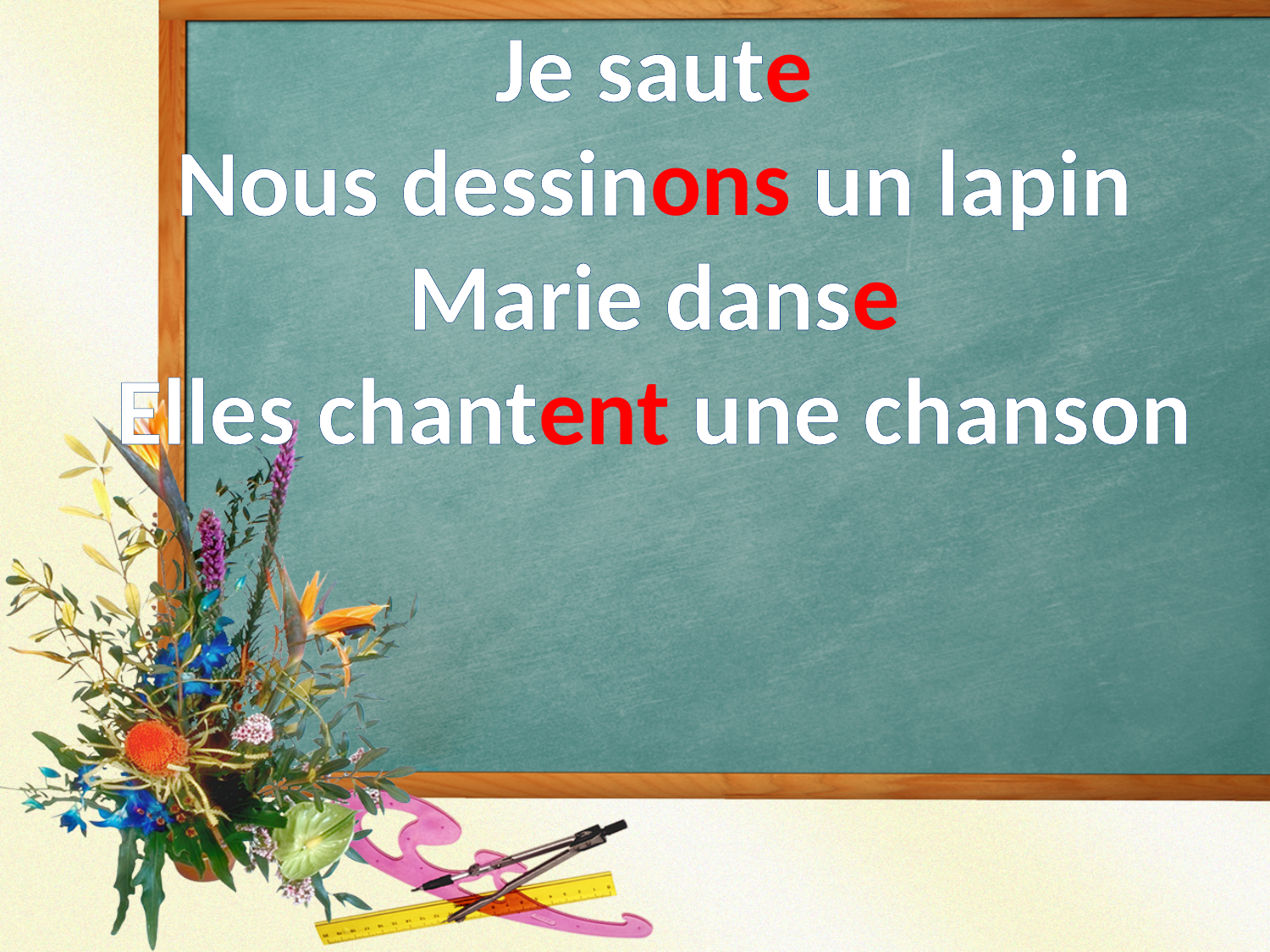

Je saute
Nous dessinons un lapin
Marie danse
Elles chantent une chanson